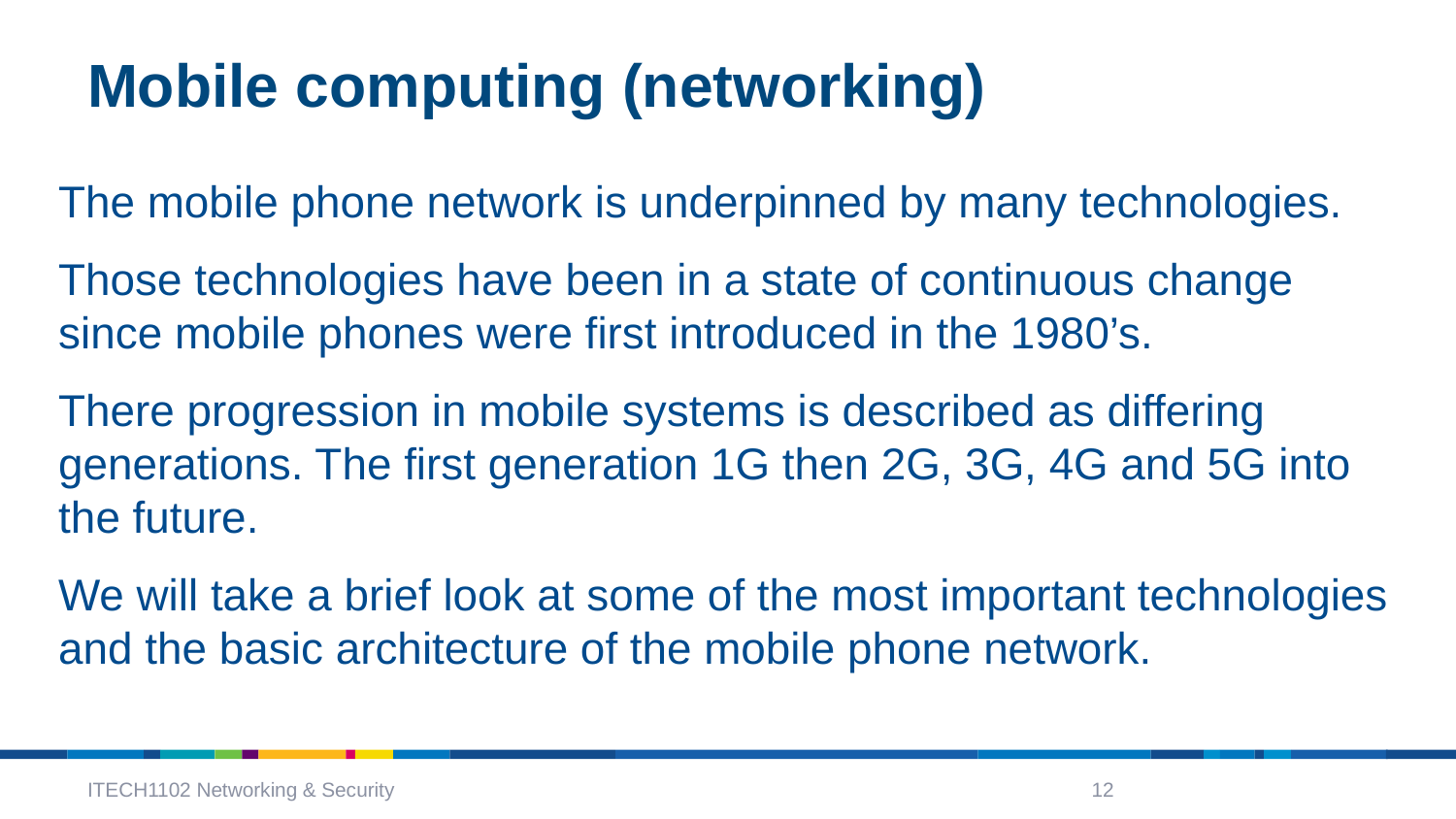

# Mobile computing (networking)
The mobile phone network is underpinned by many technologies.
Those technologies have been in a state of continuous change since mobile phones were first introduced in the 1980’s.
There progression in mobile systems is described as differing generations. The first generation 1G then 2G, 3G, 4G and 5G into the future.
We will take a brief look at some of the most important technologies and the basic architecture of the mobile phone network.
ITECH1102 Networking & Security
12